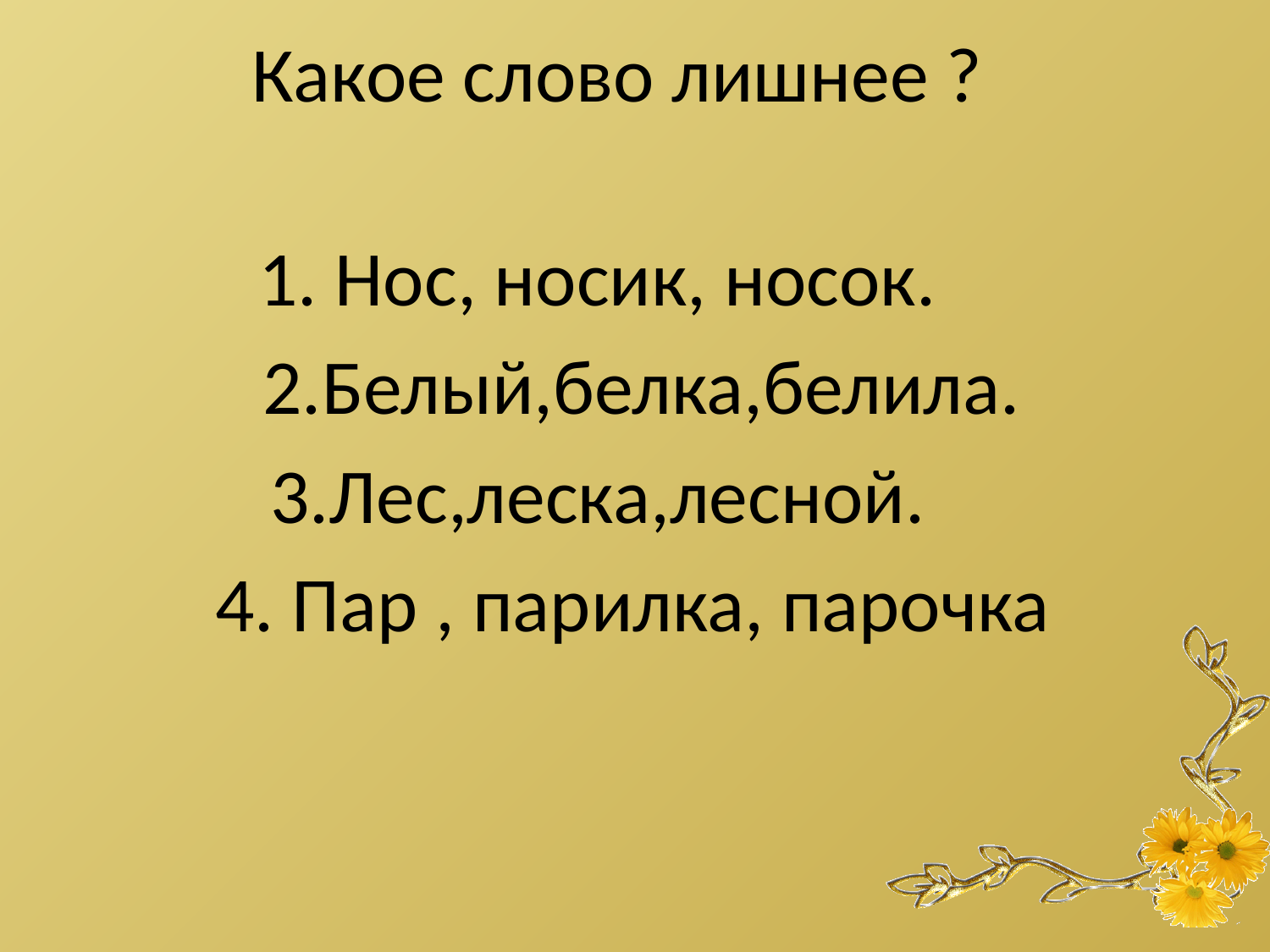

# Какое слово лишнее ?
1. Нос, носик, носок.
     2.Белый,белка,белила.
3.Лес,леска,лесной.
    4. Пар , парилка, парочка